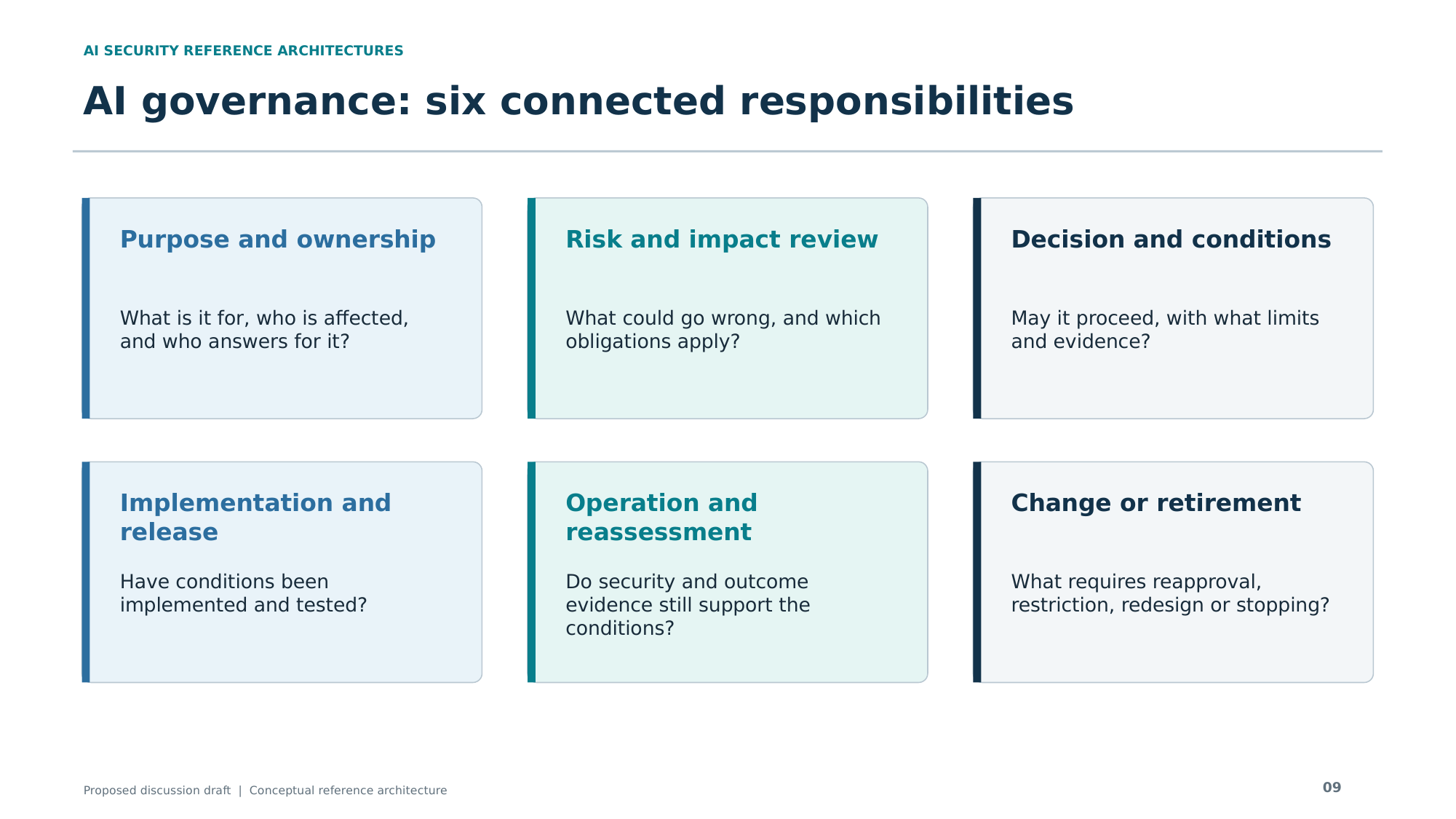

AI SECURITY REFERENCE ARCHITECTURES
AI governance: six connected responsibilities

Purpose and ownership
Risk and impact review
Decision and conditions
What is it for, who is affected, and who answers for it?
What could go wrong, and which obligations apply?
May it proceed, with what limits and evidence?

Implementation and release
Operation and reassessment
Change or retirement
Have conditions been implemented and tested?
Do security and outcome evidence still support the conditions?
What requires reapproval, restriction, redesign or stopping?
09
Proposed discussion draft  |  Conceptual reference architecture